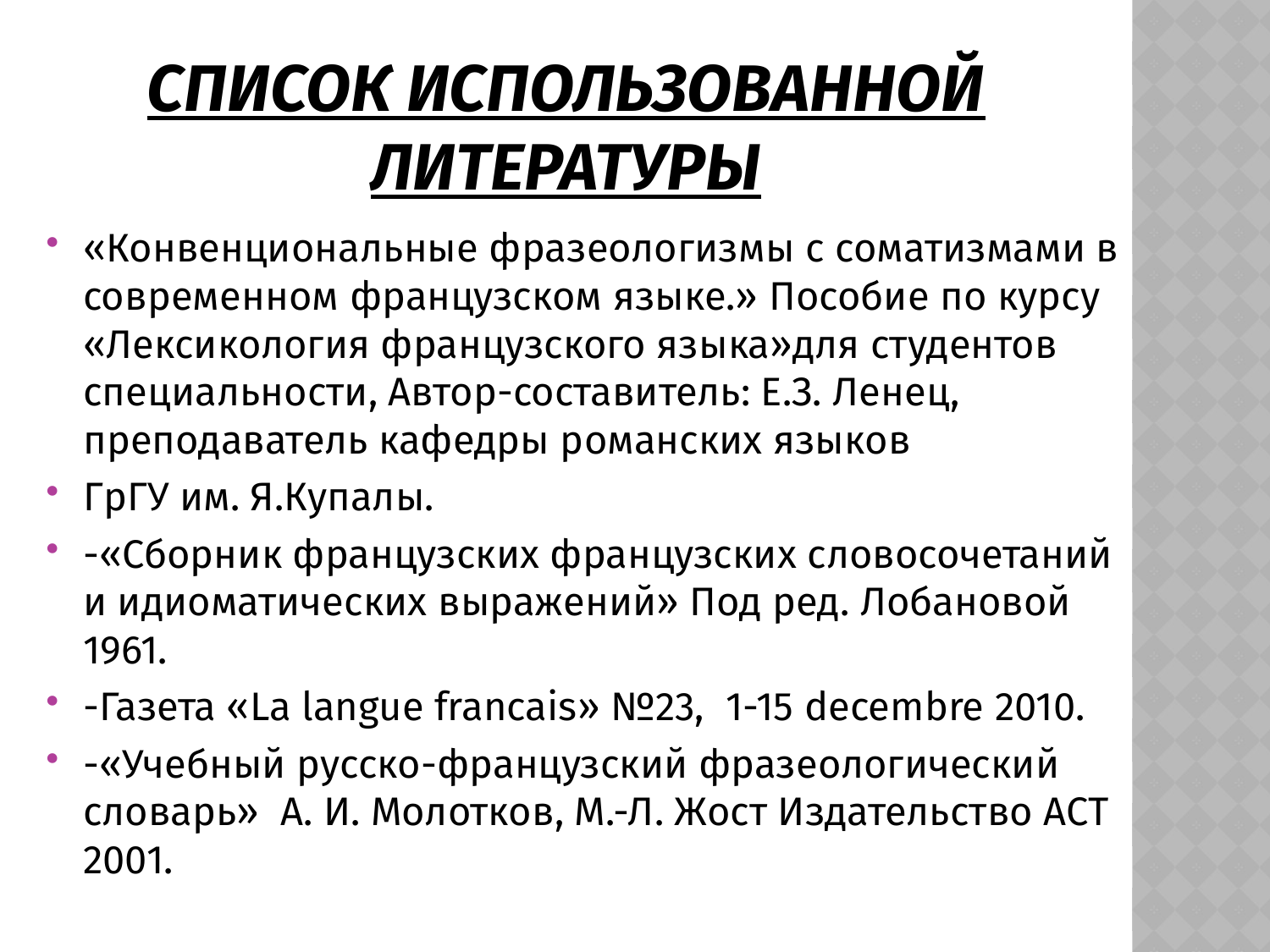

# Список использованной литературы
«Конвенциональные фразеологизмы с соматизмами в современном французском языке.» Пособие по курсу «Лексикология французского языка»для студентов специальности, Автор-составитель: Е.З. Ленец, преподаватель кафедры романских языков
ГрГУ им. Я.Купалы.
-«Сборник французских французских словосочетаний и идиоматических выражений» Под ред. Лобановой 1961.
-Газета «La langue francais» №23,  1-15 decembre 2010.
-«Учебный русско-французский фразеологический словарь»  А. И. Молотков, М.-Л. Жост Издательство АСТ 2001.